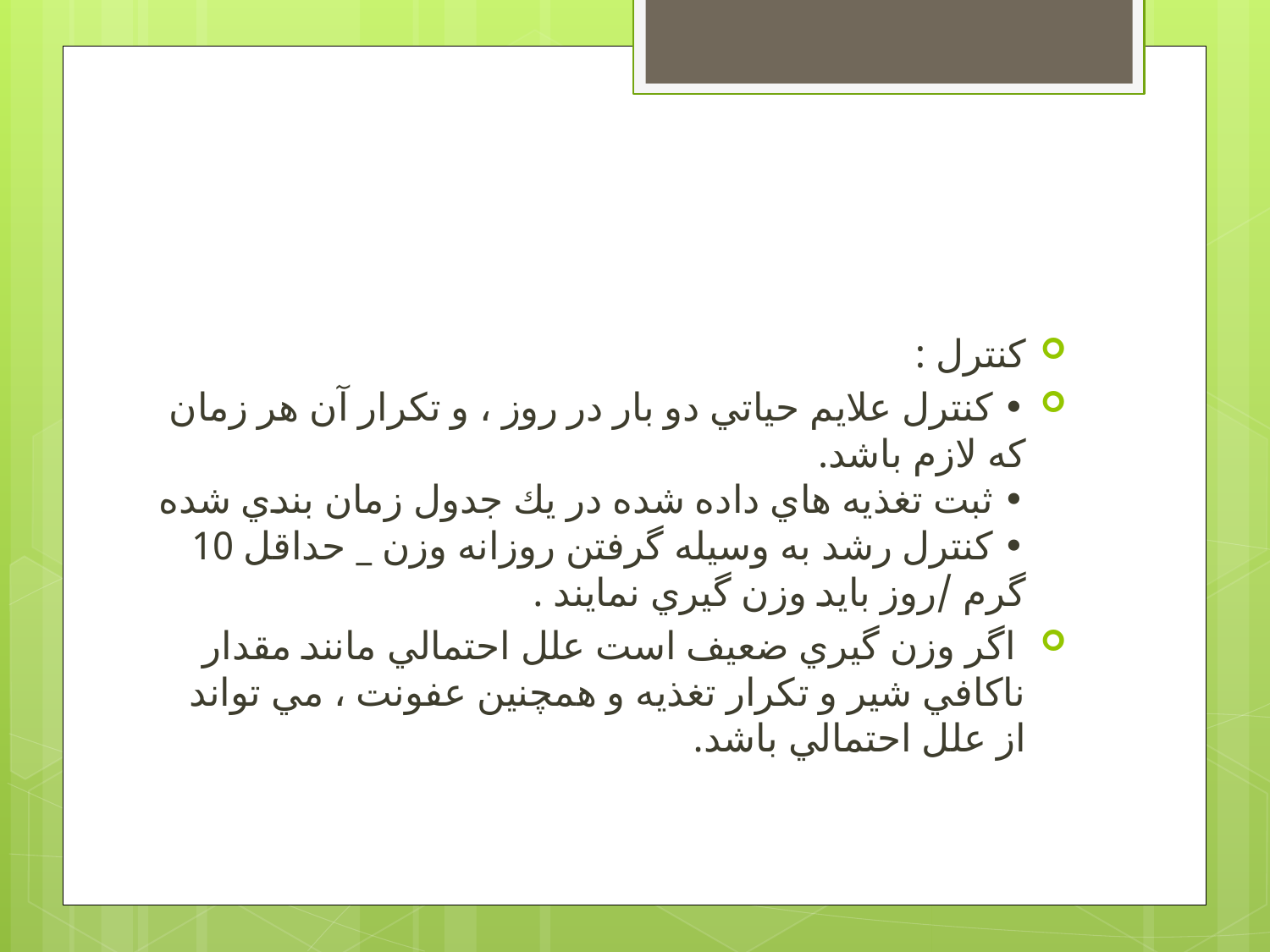

#
كنترل :
• كنترل علايم حياتي دو بار در روز ، و تكرار آن هر زمان كه لازم باشد.
• ثبت تغذيه هاي داده شده در يك جدول زمان بندي شده
• كنترل رشد به وسيله گرفتن روزانه وزن _ حداقل 10 گرم /روز بايد وزن گيري نمايند .
 اگر وزن گيري ضعيف است علل احتمالي مانند مقدار ناكافي شير و تكرار تغذيه و همچنين عفونت ، مي تواند از علل احتمالي باشد.